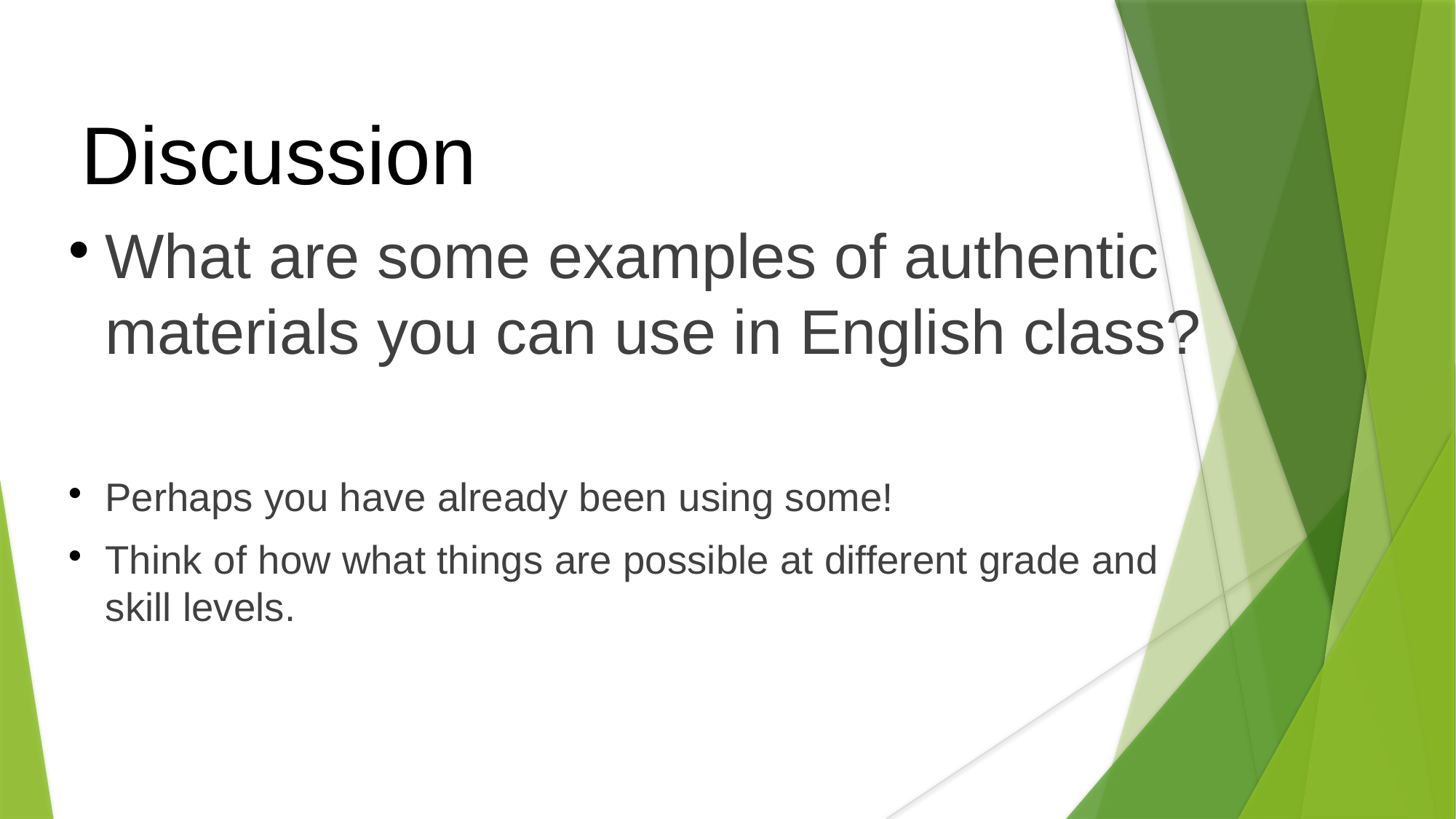

Discussion
What are some examples of authentic materials you can use in English class?

Perhaps you have already been using some!
Think of how what things are possible at different grade and skill levels.